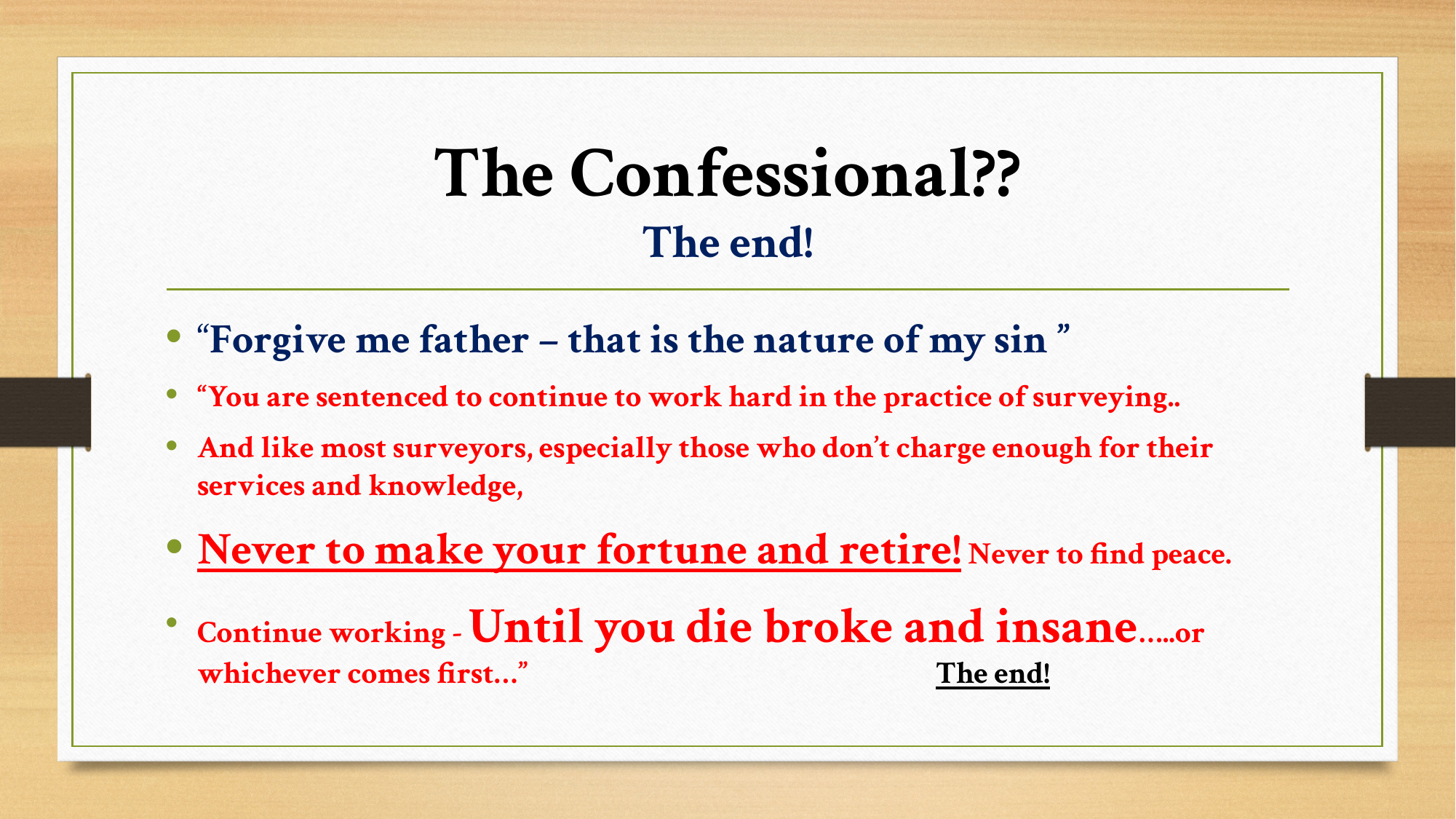

# The Confessional?? The end!
“Forgive me father – that is the nature of my sin ”
“You are sentenced to continue to work hard in the practice of surveying..
And like most surveyors, especially those who don’t charge enough for their services and knowledge,
Never to make your fortune and retire! Never to find peace.
Continue working - Until you die broke and insane…..or whichever comes first…”                                                                The end!